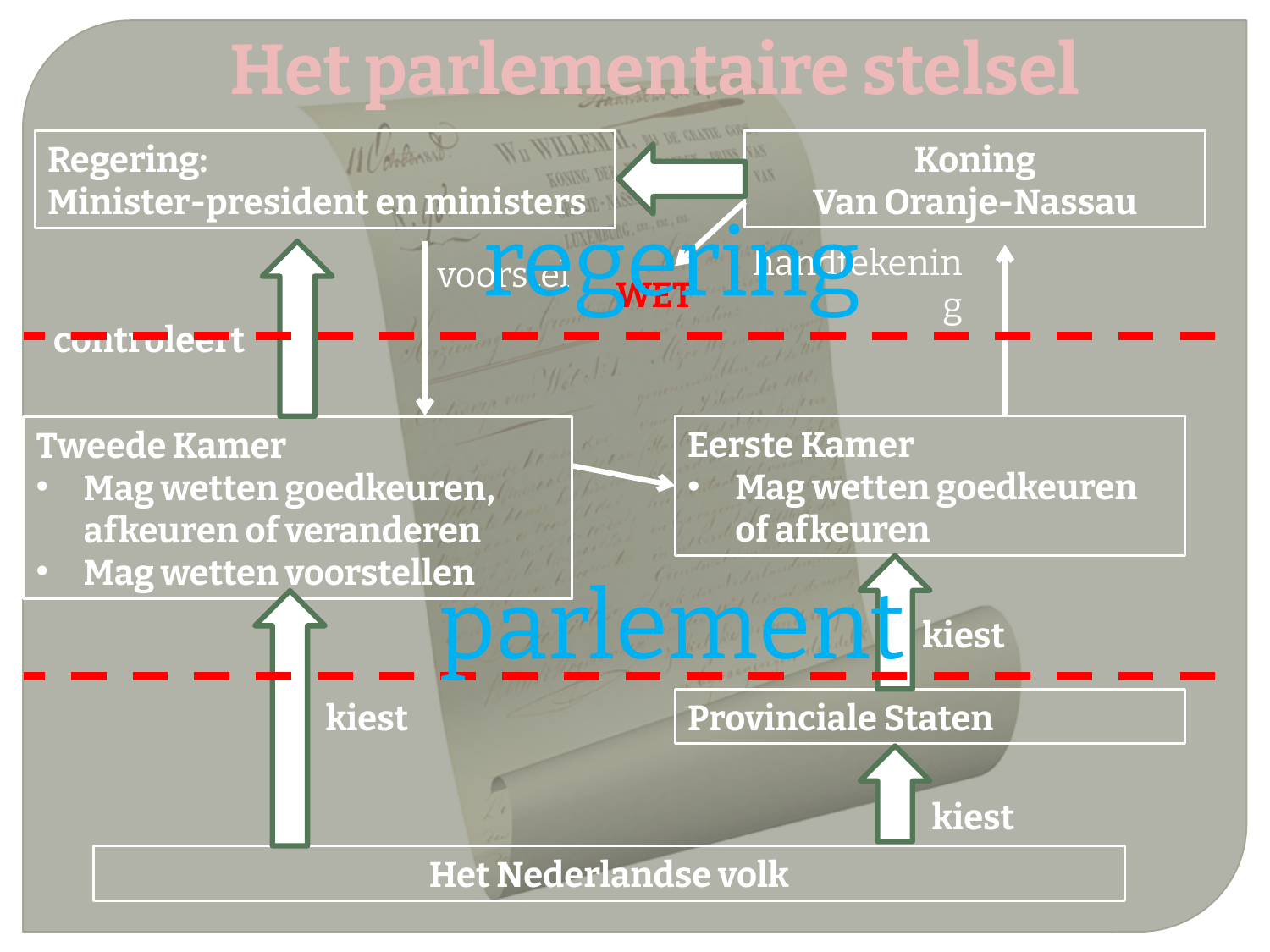

Het parlementaire stelsel

Koning
Van Oranje-Nassau
Regering:
Minister-president en ministers
regering
handtekening

voorstel
WET
controleert
Eerste Kamer
Mag wetten goedkeuren of afkeuren
Tweede Kamer
Mag wetten goedkeuren, afkeuren of veranderen
Mag wetten voorstellen

parlement

kiest
kiest
Provinciale Staten

kiest
Het Nederlandse volk